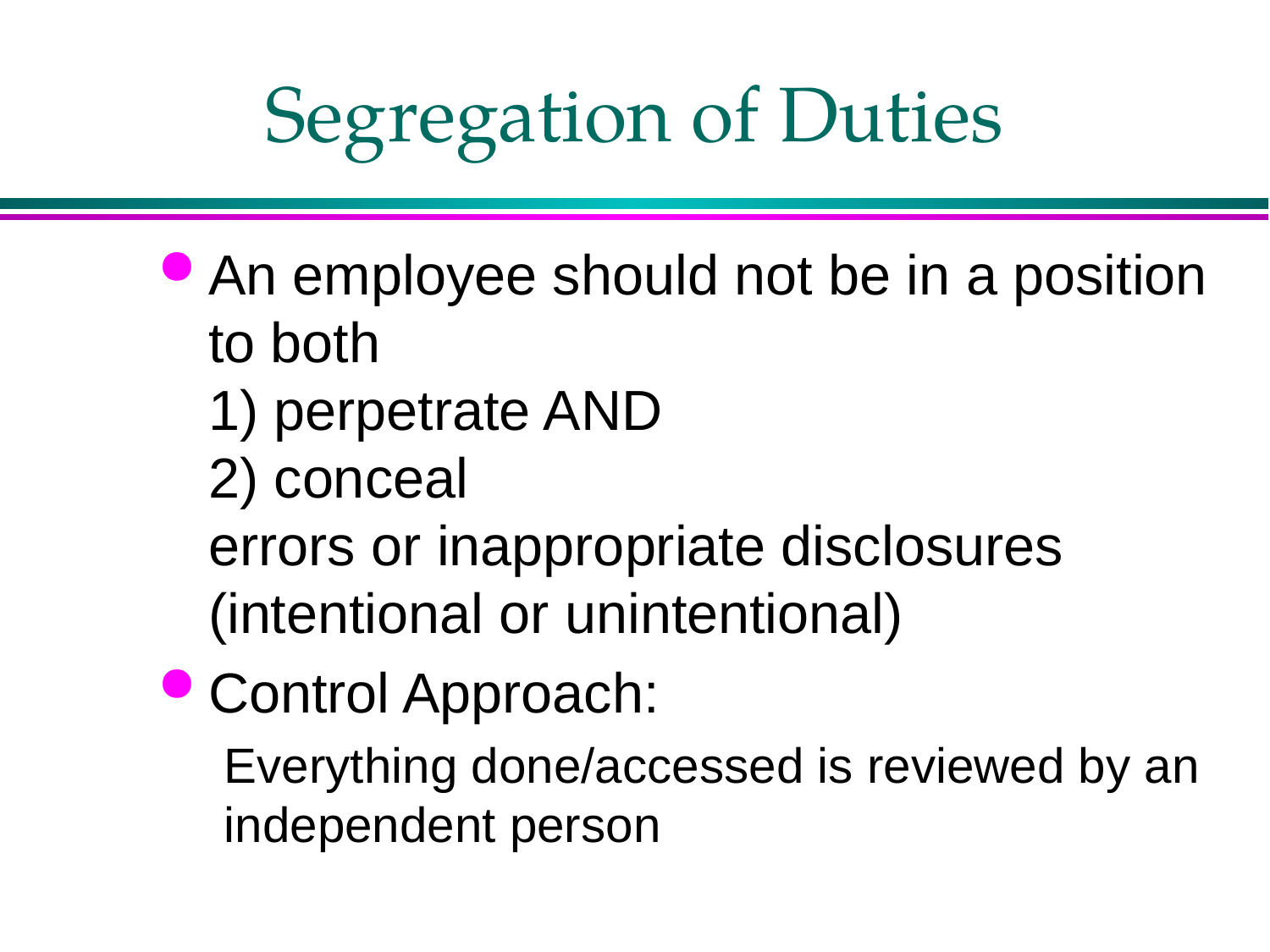

# Segregation of Duties
An employee should not be in a position to both
1) perpetrate AND
2) conceal
errors or inappropriate disclosures (intentional or unintentional)
Control Approach:
Everything done/accessed is reviewed by an independent person